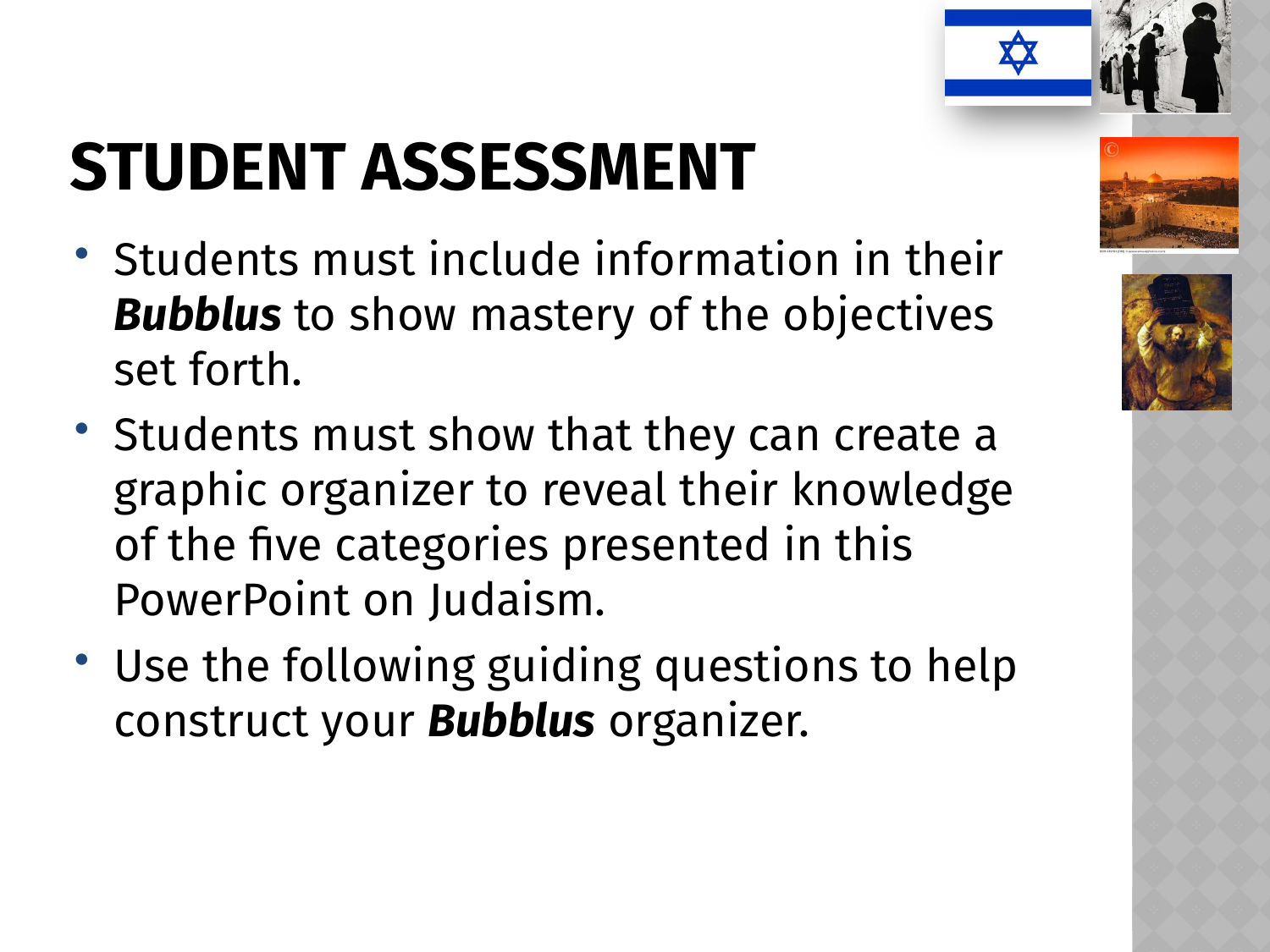

# Student Assessment
Students must include information in their Bubblus to show mastery of the objectives set forth.
Students must show that they can create a graphic organizer to reveal their knowledge of the five categories presented in this PowerPoint on Judaism.
Use the following guiding questions to help construct your Bubblus organizer.